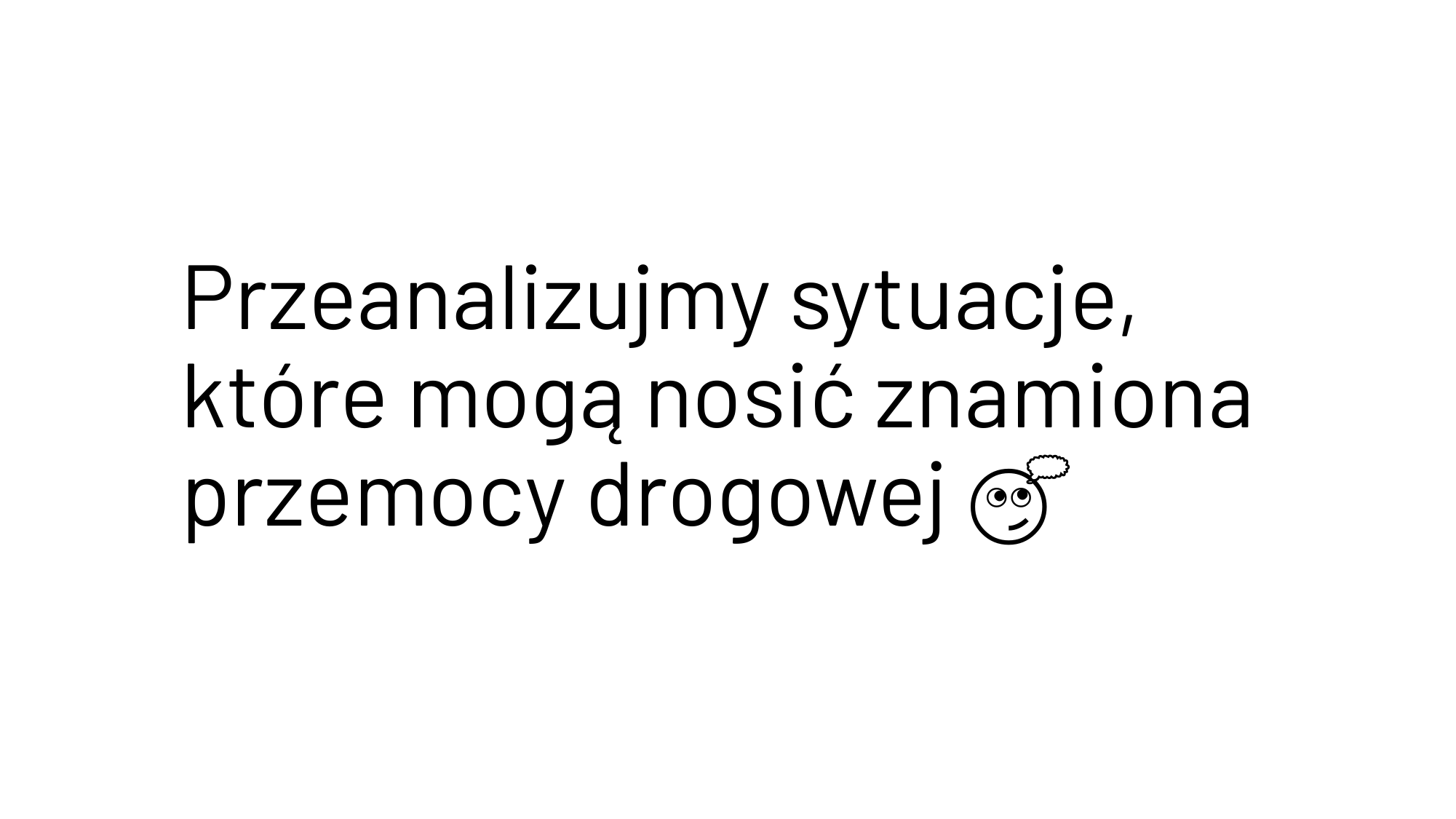

Przeanalizujmy sytuacje, które mogą nosić znamiona przemocy drogowej 🤔